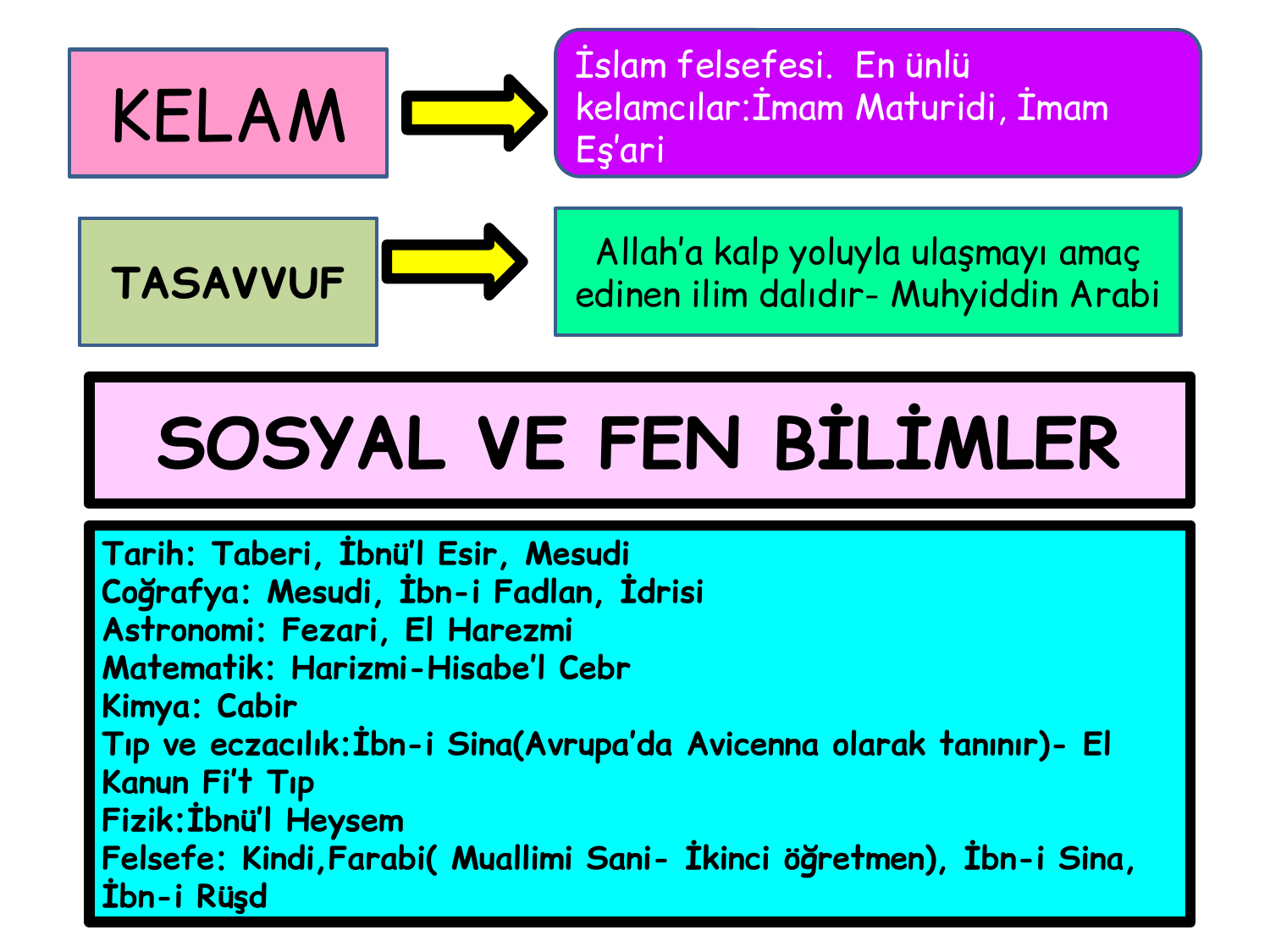

İslam felsefesi.  En ünlü kelamcılar:İmam Maturidi, İmam Eş’ari

KELAM

Allah’a kalp yoluyla ulaşmayı amaç edinen ilim dalıdır- Muhyiddin Arabi
TASAVVUF

SOSYAL VE FEN BİLİMLER

Tarih: Taberi, İbnü’l Esir, Mesudi
Coğrafya: Mesudi, İbn-i Fadlan, İdrisi
Astronomi: Fezari, El Harezmi
Matematik: Harizmi-Hisabe’l Cebr
Kimya: Cabir
Tıp ve eczacılık:İbn-i Sina(Avrupa’da Avicenna olarak tanınır)- El Kanun Fi’t Tıp
Fizik:İbnü’l Heysem
Felsefe: Kindi,Farabi( Muallimi Sani- İkinci öğretmen), İbn-i Sina, İbn-i Rüşd